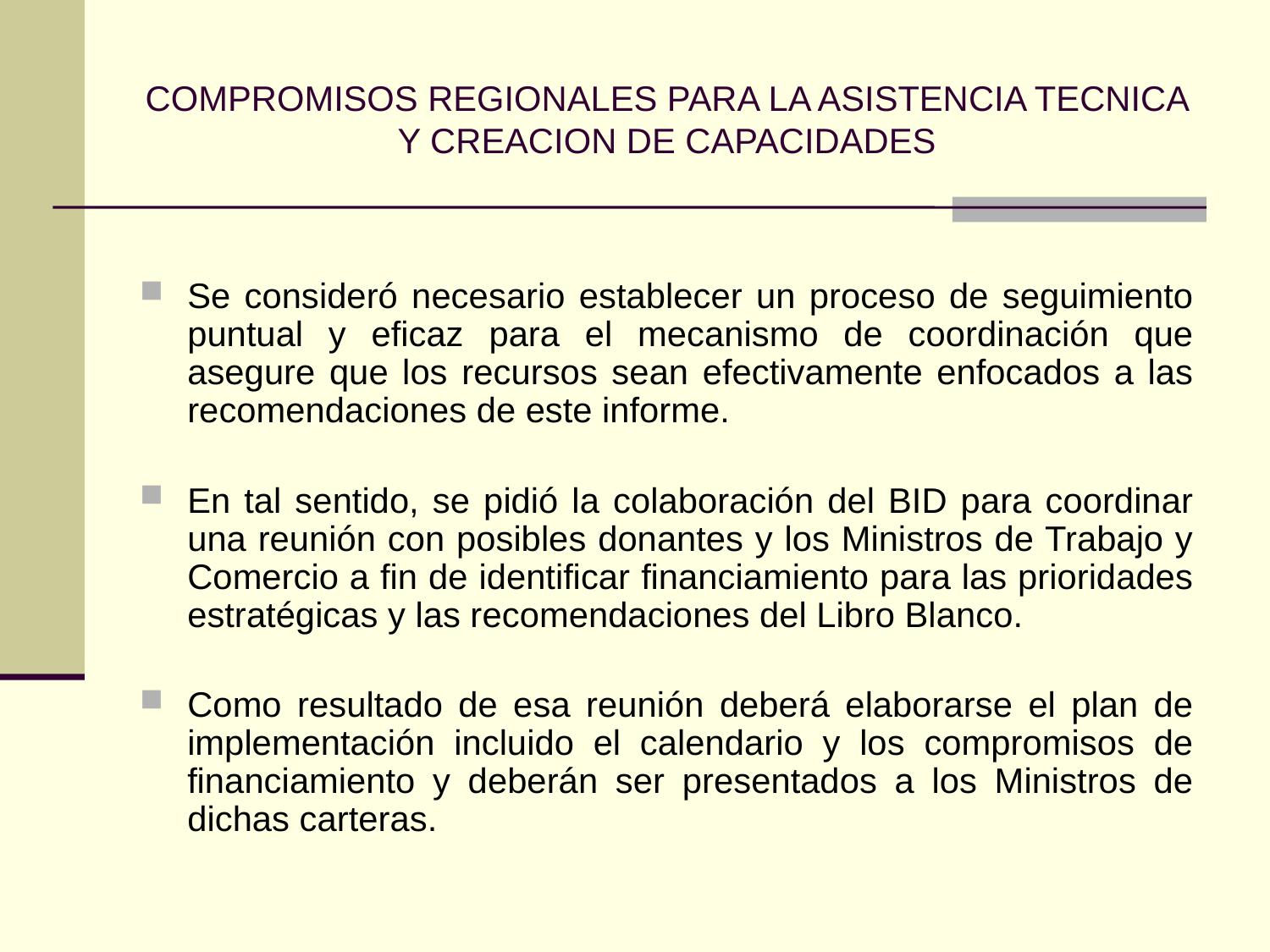

# COMPROMISOS REGIONALES PARA LA ASISTENCIA TECNICA Y CREACION DE CAPACIDADES

Se consideró necesario establecer un proceso de seguimiento puntual y eficaz para el mecanismo de coordinación que asegure que los recursos sean efectivamente enfocados a las recomendaciones de este informe.

En tal sentido, se pidió la colaboración del BID para coordinar una reunión con posibles donantes y los Ministros de Trabajo y Comercio a fin de identificar financiamiento para las prioridades estratégicas y las recomendaciones del Libro Blanco.

Como resultado de esa reunión deberá elaborarse el plan de implementación incluido el calendario y los compromisos de financiamiento y deberán ser presentados a los Ministros de dichas carteras.